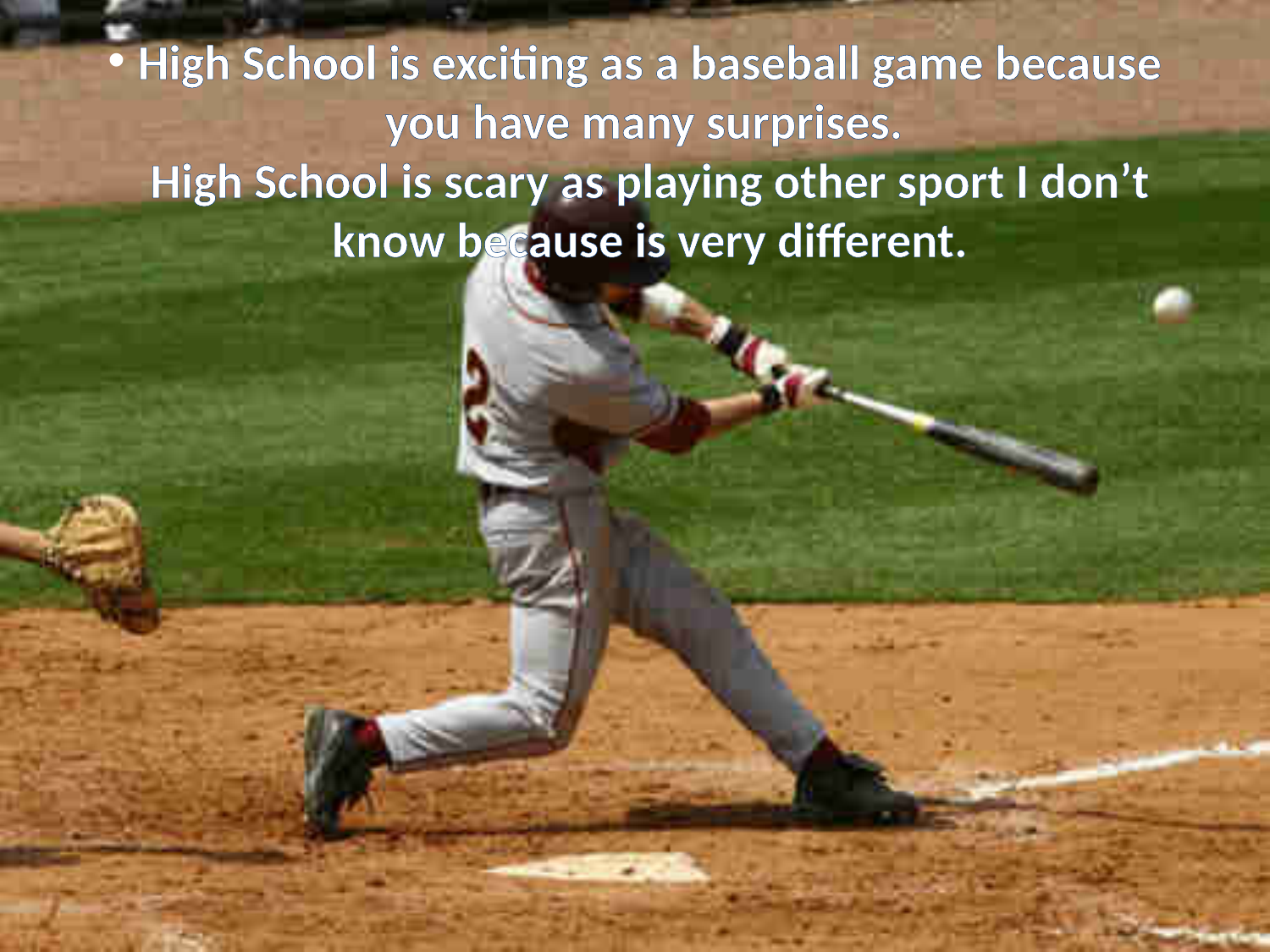

# High School is exciting as a baseball game because you have many surprises. High School is scary as playing other sport I don’t know because is very different.